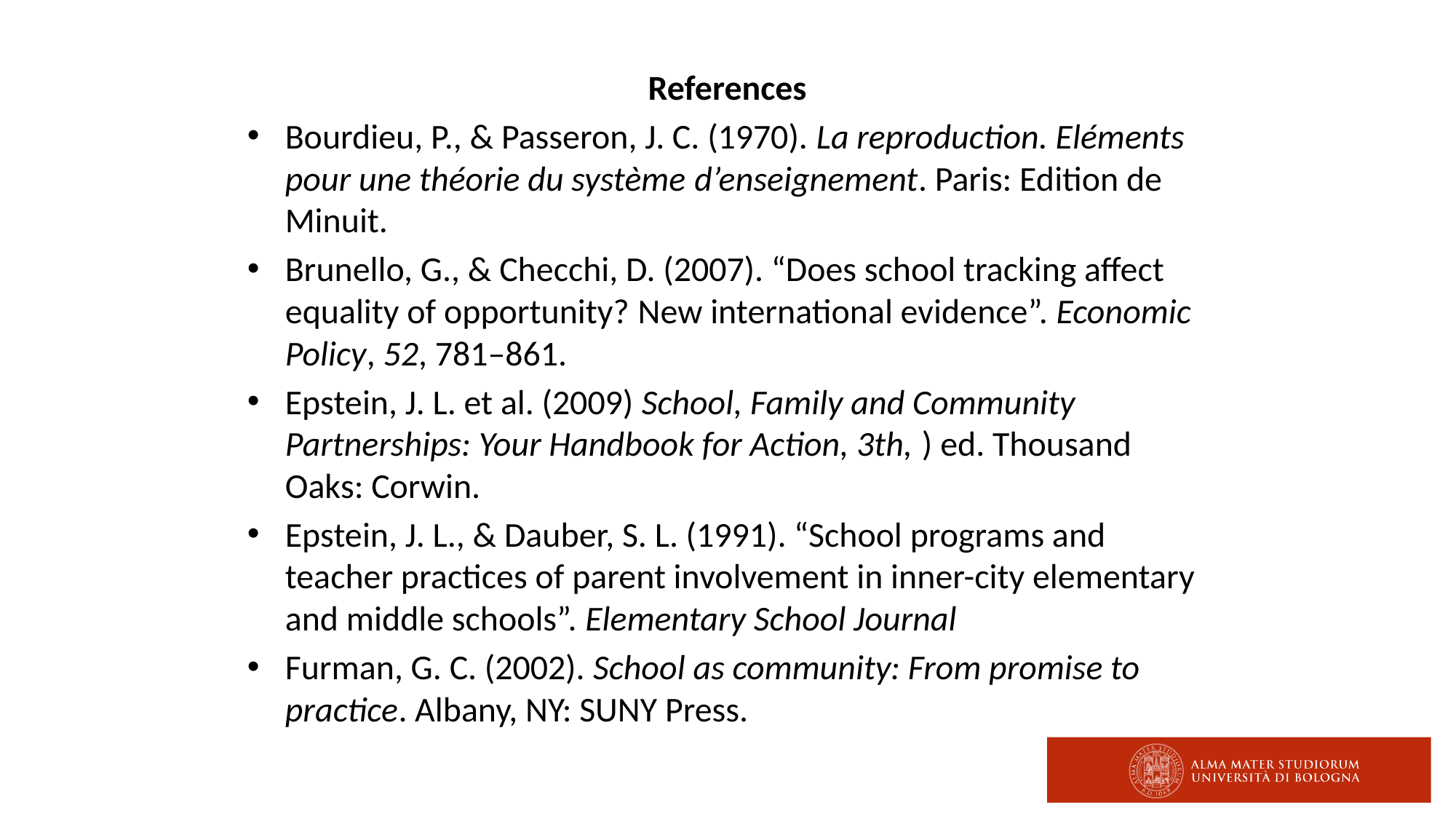

References
Bourdieu, P., & Passeron, J. C. (1970). La reproduction. Eléments pour une théorie du système d’enseignement. Paris: Edition de Minuit.
Brunello, G., & Checchi, D. (2007). “Does school tracking affect equality of opportunity? New international evidence”. Economic Policy, 52, 781–861.
Epstein, J. L. et al. (2009) School, Family and Community Partnerships: Your Handbook for Action, 3th, ) ed. Thousand Oaks: Corwin.
Epstein, J. L., & Dauber, S. L. (1991). “School programs and teacher practices of parent involvement in inner-city elementary and middle schools”. Elementary School Journal
Furman, G. C. (2002). School as community: From promise to practice. Albany, NY: SUNY Press.